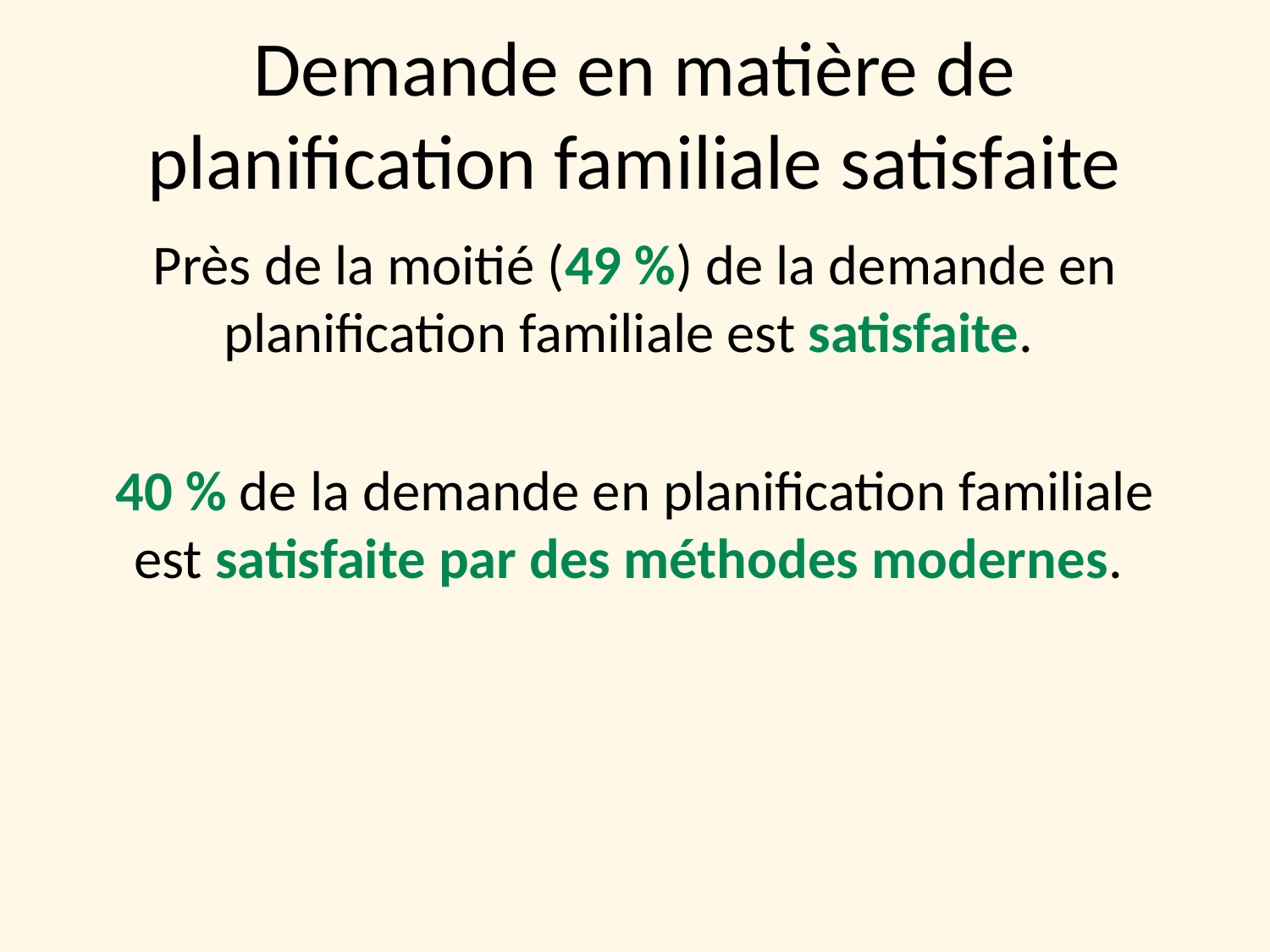

# Demande en matière de planification familiale satisfaite
Près de la moitié (49 %) de la demande en planification familiale est satisfaite.

40 % de la demande en planification familiale est satisfaite par des méthodes modernes.